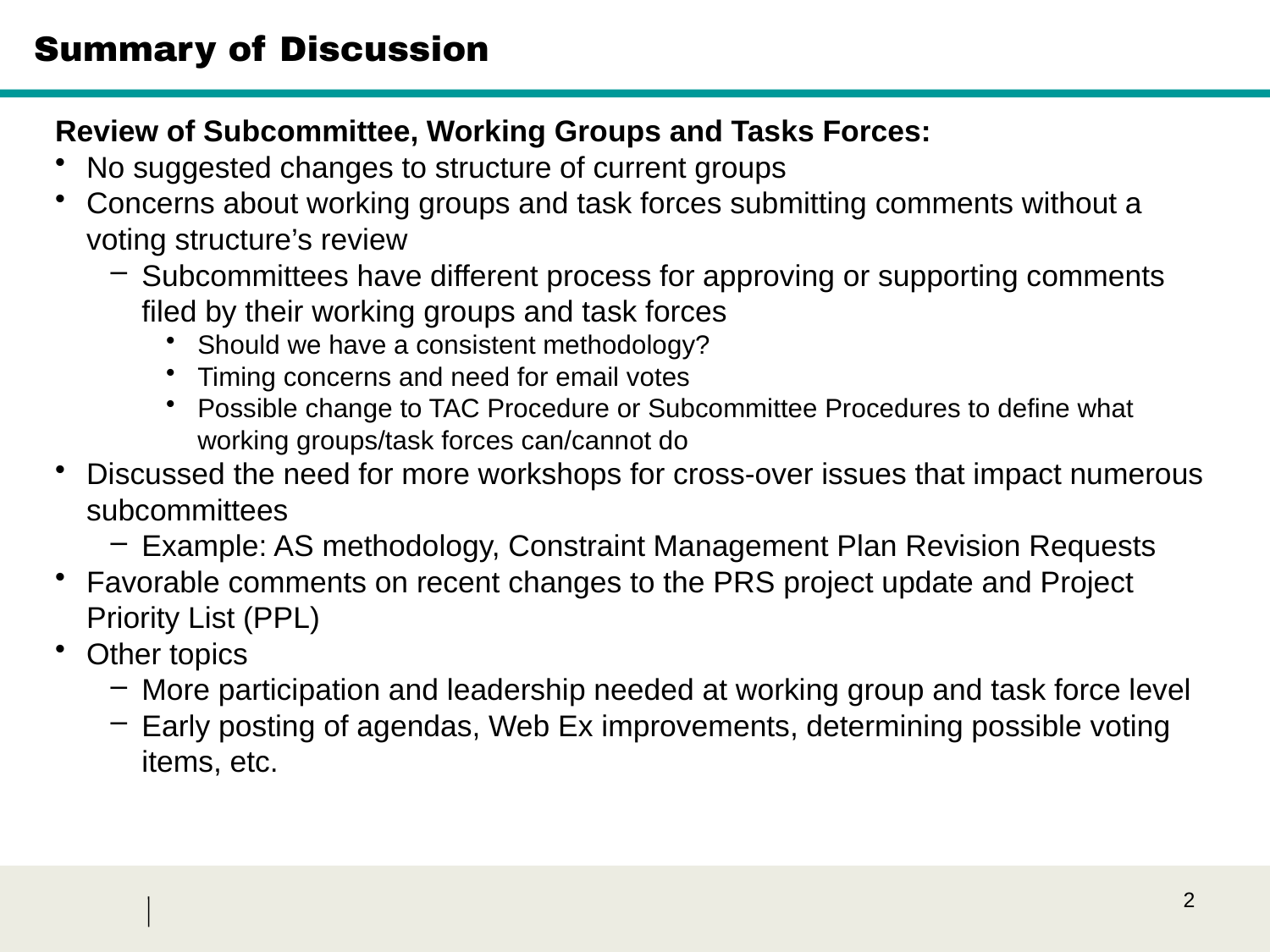

# Summary of Discussion
Review of Subcommittee, Working Groups and Tasks Forces:
No suggested changes to structure of current groups
Concerns about working groups and task forces submitting comments without a voting structure’s review
Subcommittees have different process for approving or supporting comments filed by their working groups and task forces
Should we have a consistent methodology?
Timing concerns and need for email votes
Possible change to TAC Procedure or Subcommittee Procedures to define what working groups/task forces can/cannot do
Discussed the need for more workshops for cross-over issues that impact numerous subcommittees
Example: AS methodology, Constraint Management Plan Revision Requests
Favorable comments on recent changes to the PRS project update and Project Priority List (PPL)
Other topics
More participation and leadership needed at working group and task force level
Early posting of agendas, Web Ex improvements, determining possible voting items, etc.